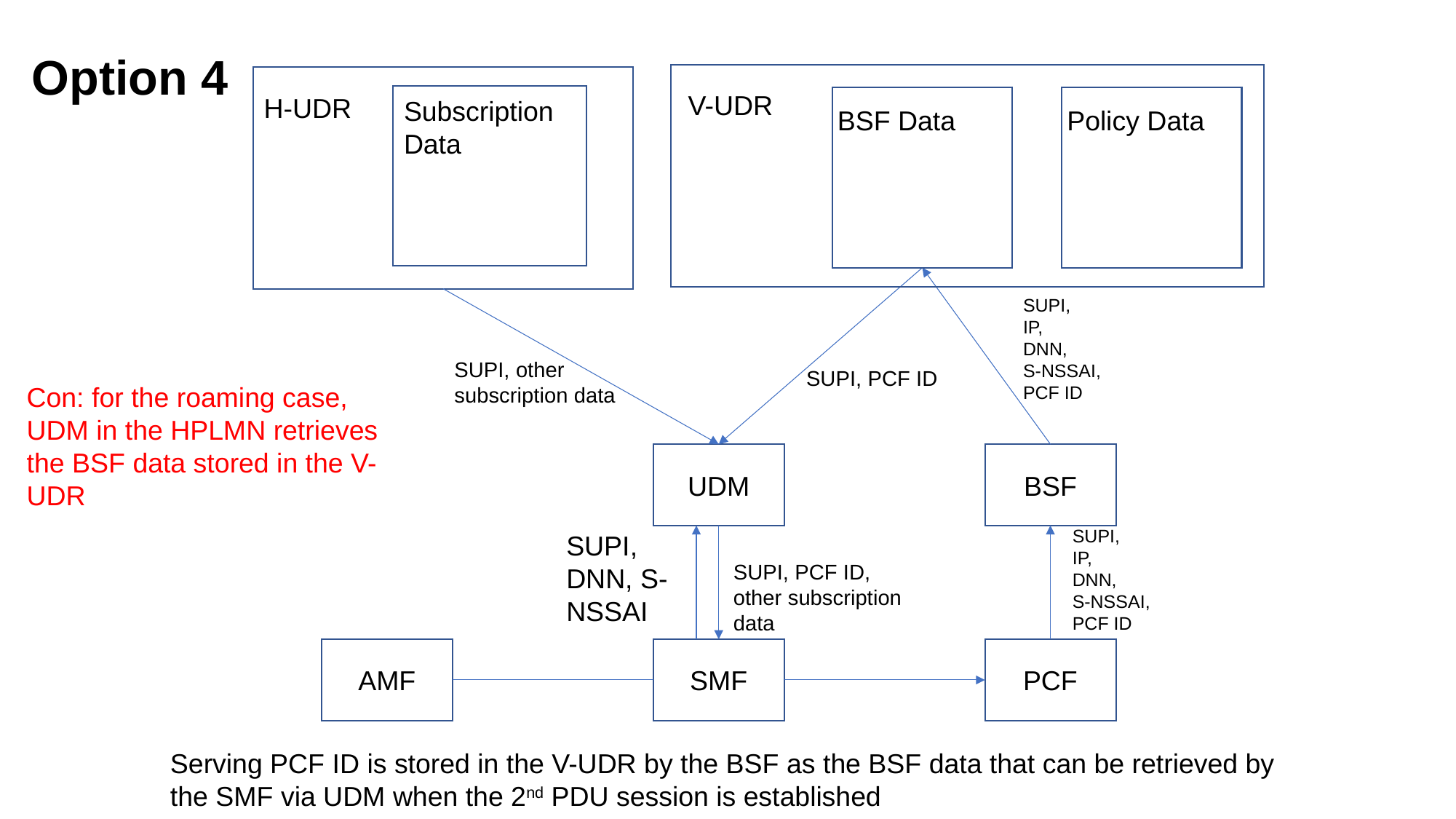

Option 4

V-UDR
H-UDR

Subscription Data

BSF Data

Policy Data
SUPI,
IP,
DNN,
S-NSSAI,
PCF ID
SUPI, other subscription data
SUPI, PCF ID
Con: for the roaming case, UDM in the HPLMN retrieves the BSF data stored in the V-UDR
UDM
BSF
SUPI,
IP,
DNN,
S-NSSAI,
PCF ID
SUPI, DNN, S-NSSAI
SUPI, PCF ID, other subscription data
AMF
SMF
PCF
Serving PCF ID is stored in the V-UDR by the BSF as the BSF data that can be retrieved by the SMF via UDM when the 2nd PDU session is established